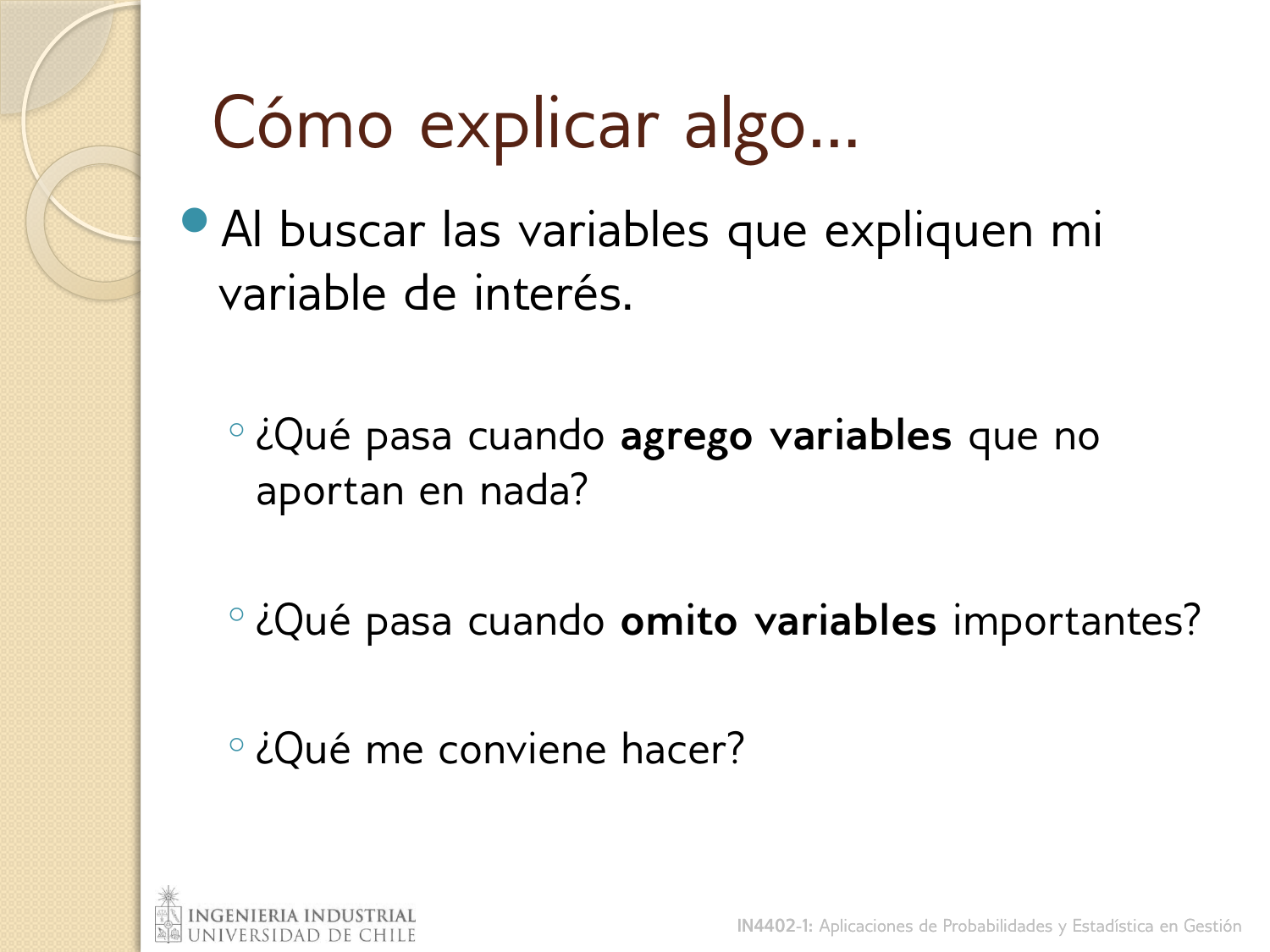

# Cómo explicar algo…

Al buscar las variables que expliquen mi  variable de interés.

¿Qué pasa cuando agrego variables que no aportan en nada?

¿Qué pasa cuando omito variables importantes?

¿Qué me conviene hacer?

IN4402-1: Aplicaciones de Probabilidades y Estadística en Gestión